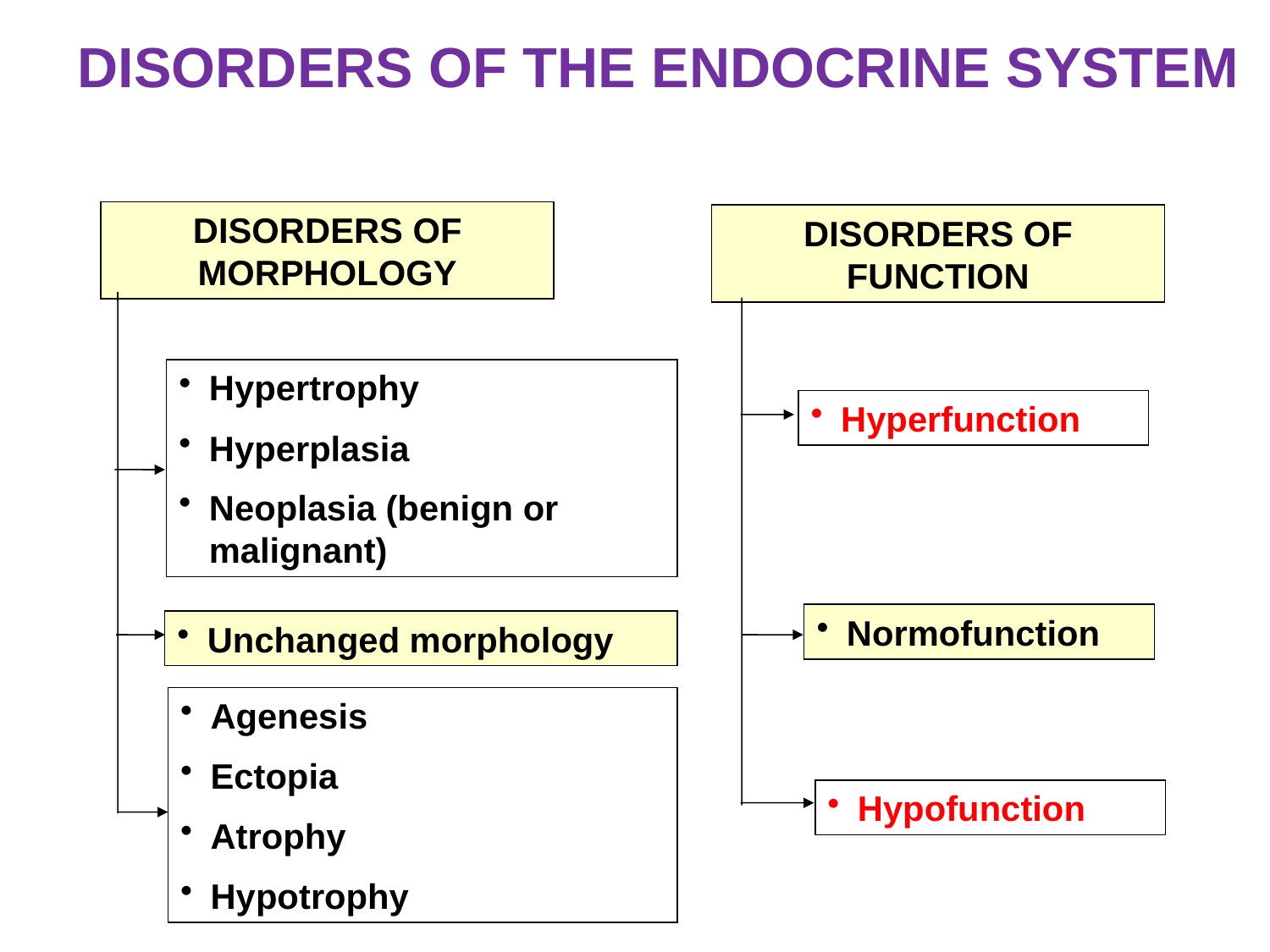

# DISORDERS OF THE ENDOCRINE SYSTEM
DISORDERS OF MORPHOLOGY
DISORDERS OF FUNCTION

Hypertrophy
Hyperplasia
Neoplasia (benign or malignant)
Hyperfunction

Normofunction
Unchanged morphology

Agenesis
Ectopia
Atrophy
Hypotrophy
Hypofunction